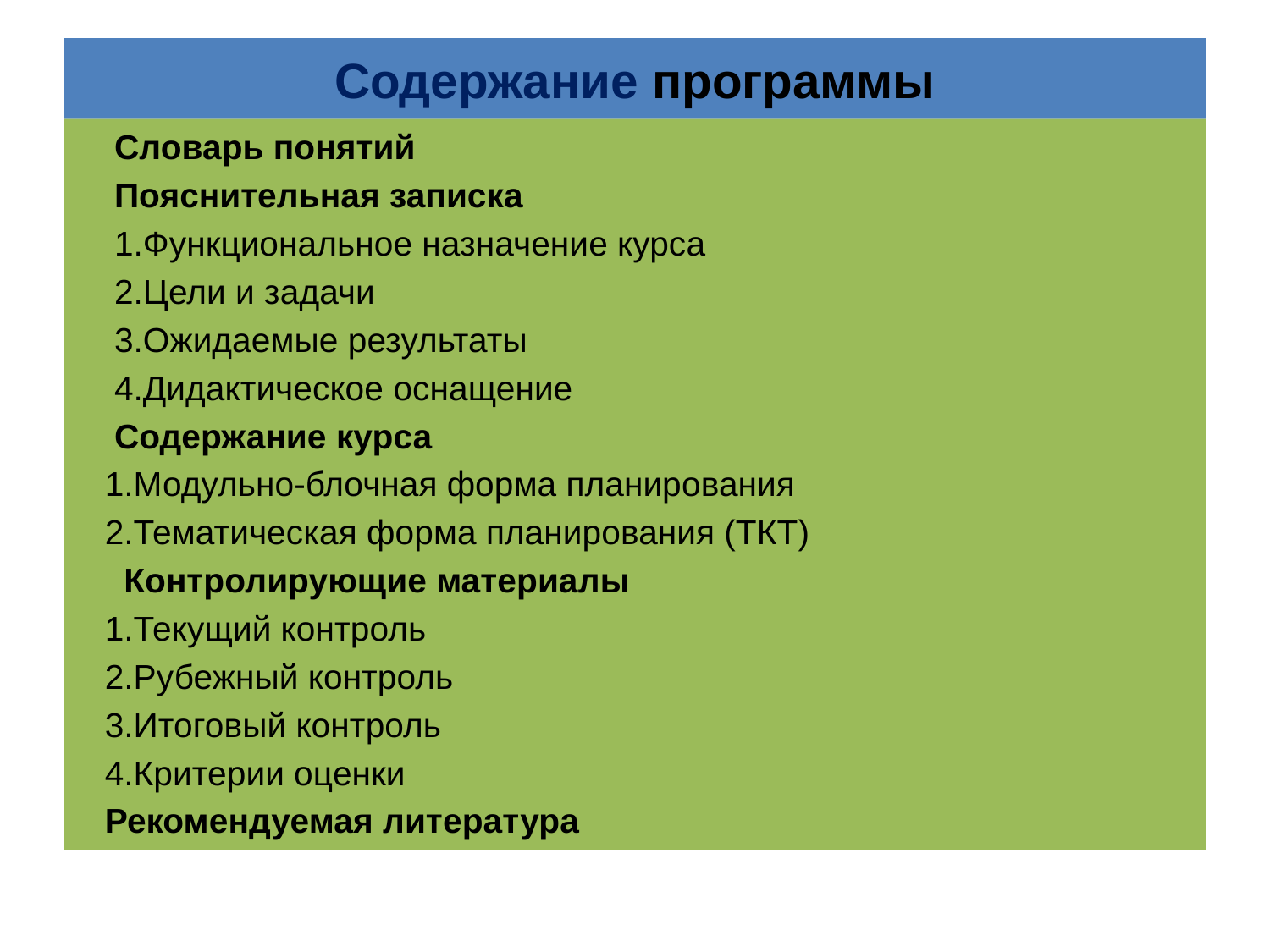

# Содержание программы
    Словарь понятий
    Пояснительная записка
    1.Функциональное назначение курса
    2.Цели и задачи
    3.Ожидаемые результаты
    4.Дидактическое оснащение
    Содержание курса
   1.Модульно-блочная форма планирования
   2.Тематическая форма планирования (ТКТ)
     Контролирующие материалы
   1.Текущий контроль
   2.Рубежный контроль
   3.Итоговый контроль
   4.Критерии оценки
   Рекомендуемая литература